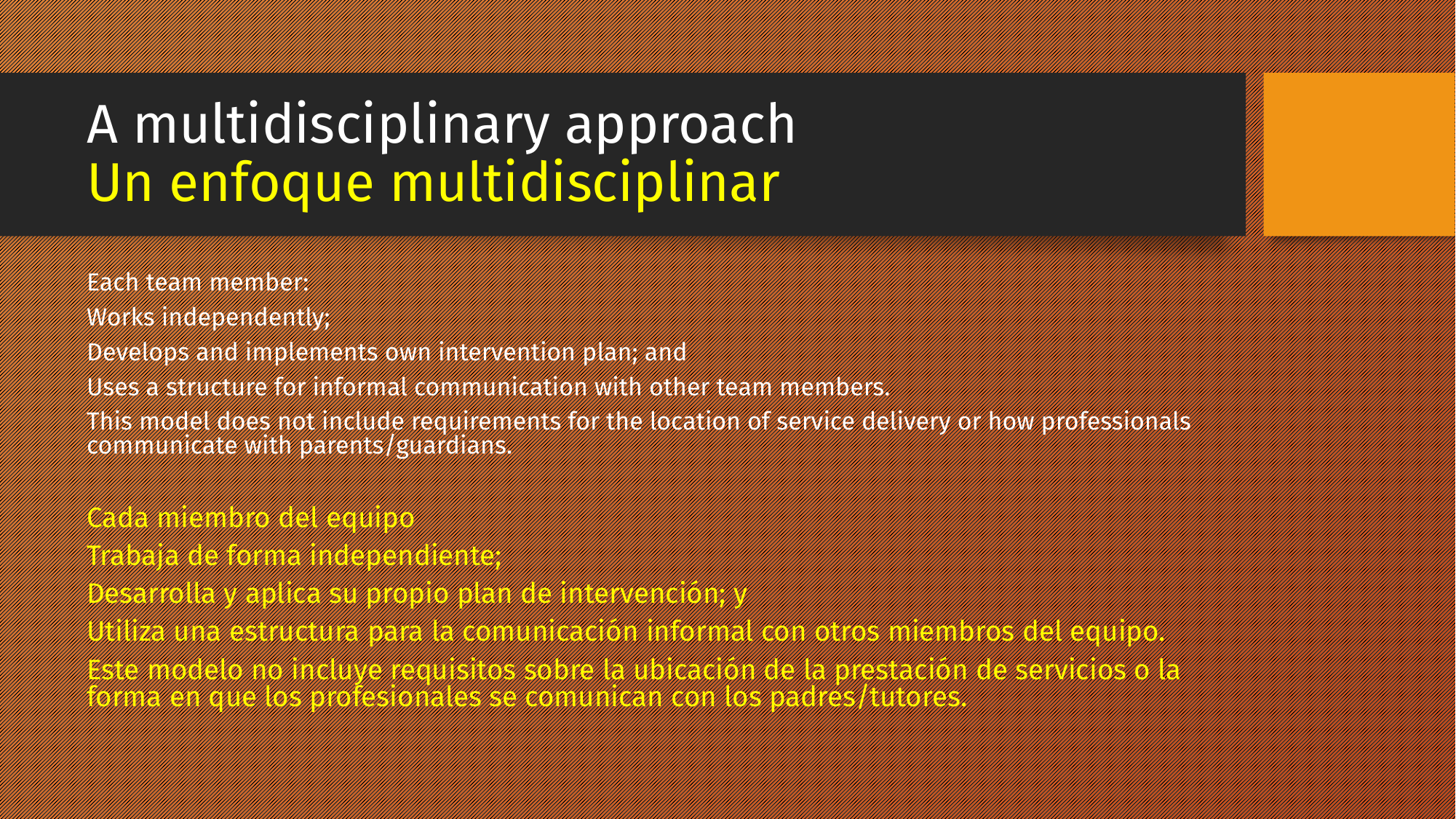

# A multidisciplinary approach Un enfoque multidisciplinar
Each team member:
Works independently;
Develops and implements own intervention plan; and
Uses a structure for informal communication with other team members.
This model does not include requirements for the location of service delivery or how professionals communicate with parents/guardians.

Cada miembro del equipo
Trabaja de forma independiente;
Desarrolla y aplica su propio plan de intervención; y
Utiliza una estructura para la comunicación informal con otros miembros del equipo.
Este modelo no incluye requisitos sobre la ubicación de la prestación de servicios o la forma en que los profesionales se comunican con los padres/tutores.